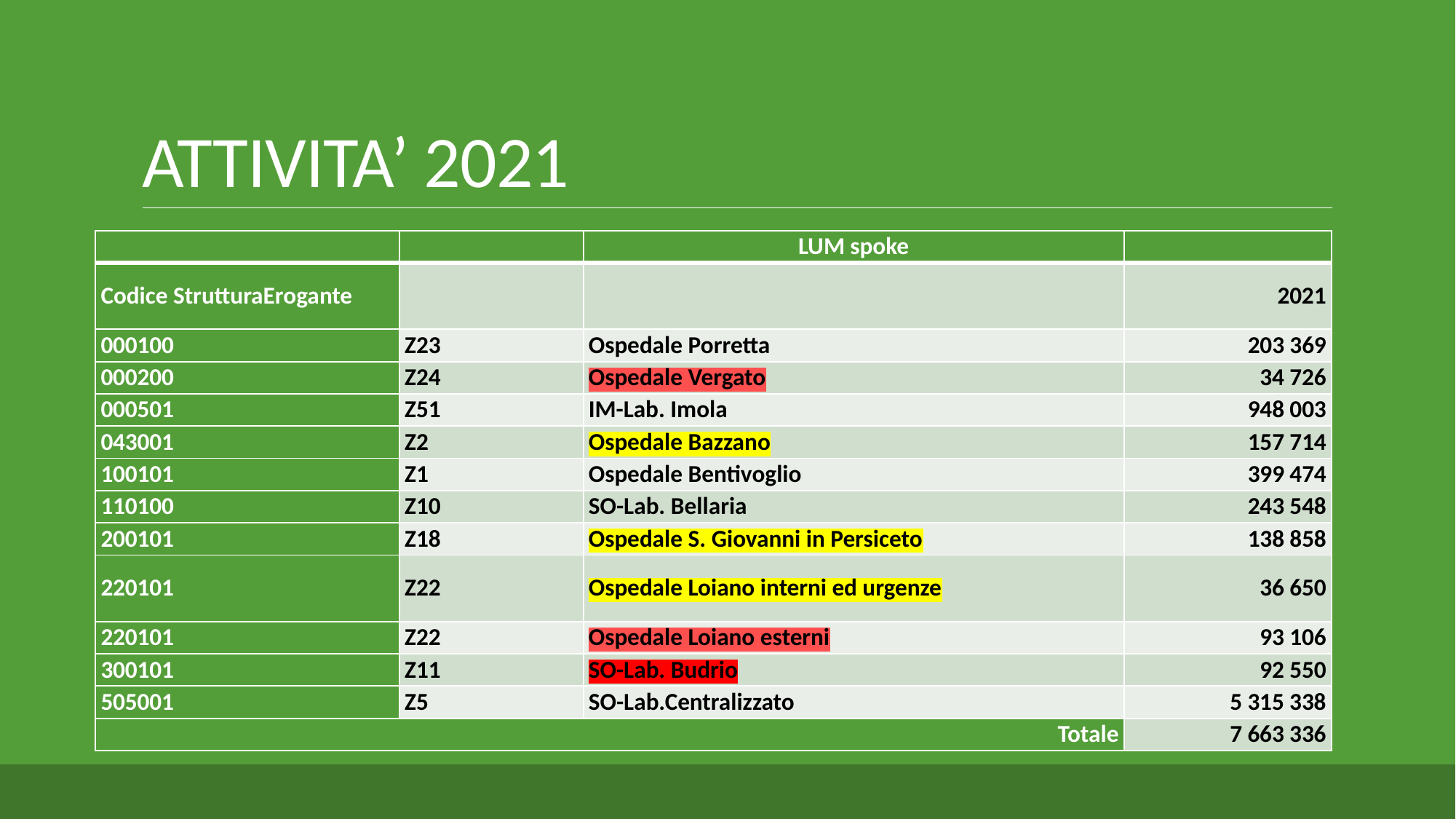

# ATTIVITA’ 2021
|  |  | LUM spoke |  |
| --- | --- | --- | --- |
| Codice StrutturaErogante |  |  | 2021 |
| 000100 | Z23 | Ospedale Porretta | 203 369 |
| 000200 | Z24 | Ospedale Vergato | 34 726 |
| 000501 | Z51 | IM-Lab. Imola | 948 003 |
| 043001 | Z2 | Ospedale Bazzano | 157 714 |
| 100101 | Z1 | Ospedale Bentivoglio | 399 474 |
| 110100 | Z10 | SO-Lab. Bellaria | 243 548 |
| 200101 | Z18 | Ospedale S. Giovanni in Persiceto | 138 858 |
| 220101 | Z22 | Ospedale Loiano interni ed urgenze | 36 650 |
| 220101 | Z22 | Ospedale Loiano esterni | 93 106 |
| 300101 | Z11 | SO-Lab. Budrio | 92 550 |
| 505001 | Z5 | SO-Lab.Centralizzato | 5 315 338 |
| Totale |  |  | 7 663 336 |